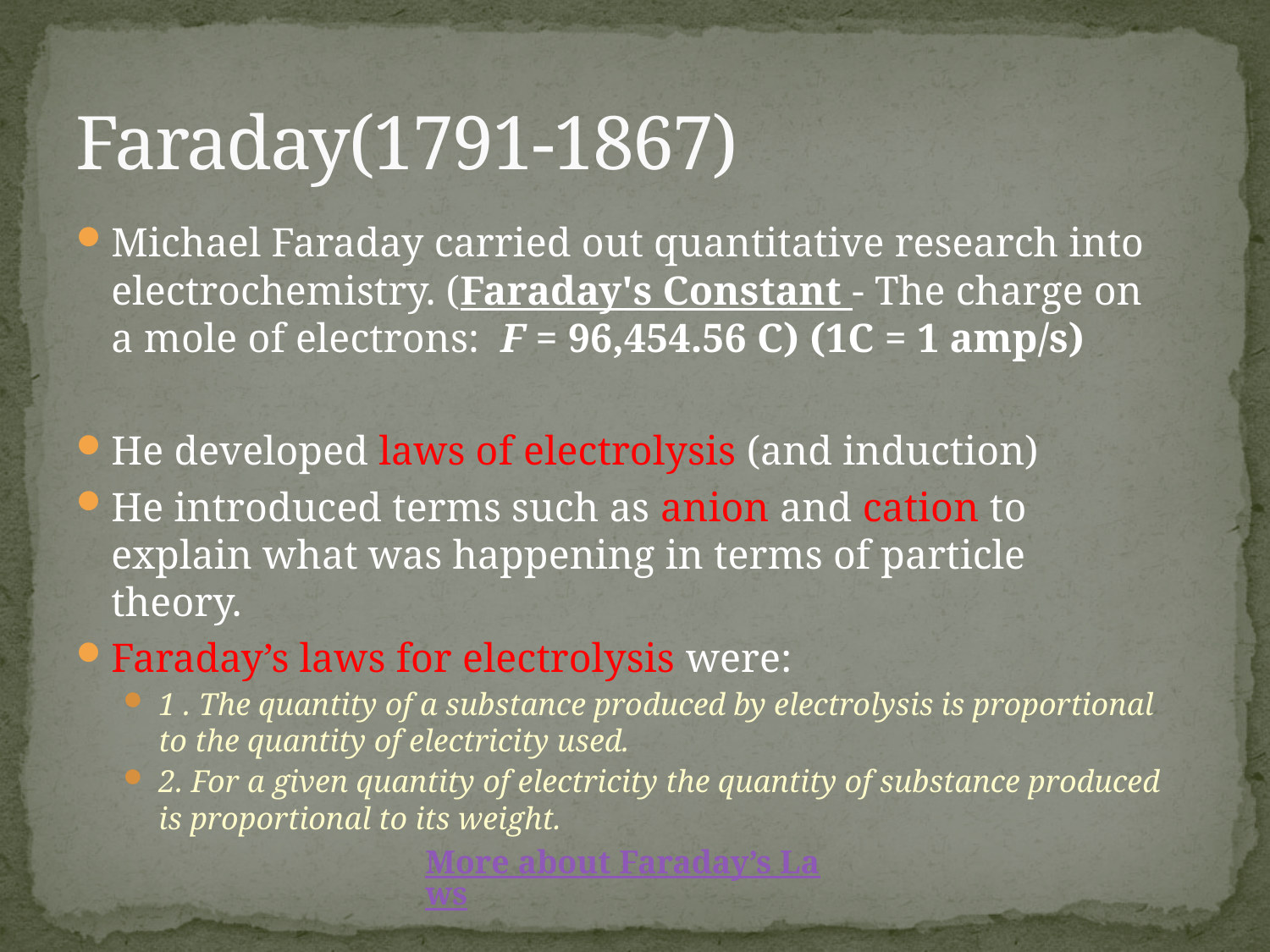

# Faraday(1791-1867)
Michael Faraday carried out quantitative research into electrochemistry. (Faraday's Constant - The charge on a mole of electrons:  F = 96,454.56 C) (1C = 1 amp/s)

He developed laws of electrolysis (and induction)
He introduced terms such as anion and cation to explain what was happening in terms of particle theory.
Faraday’s laws for electrolysis were:
1 . The quantity of a substance produced by electrolysis is proportional to the quantity of electricity used.
2. For a given quantity of electricity the quantity of substance produced is proportional to its weight.
More about Faraday’s Laws